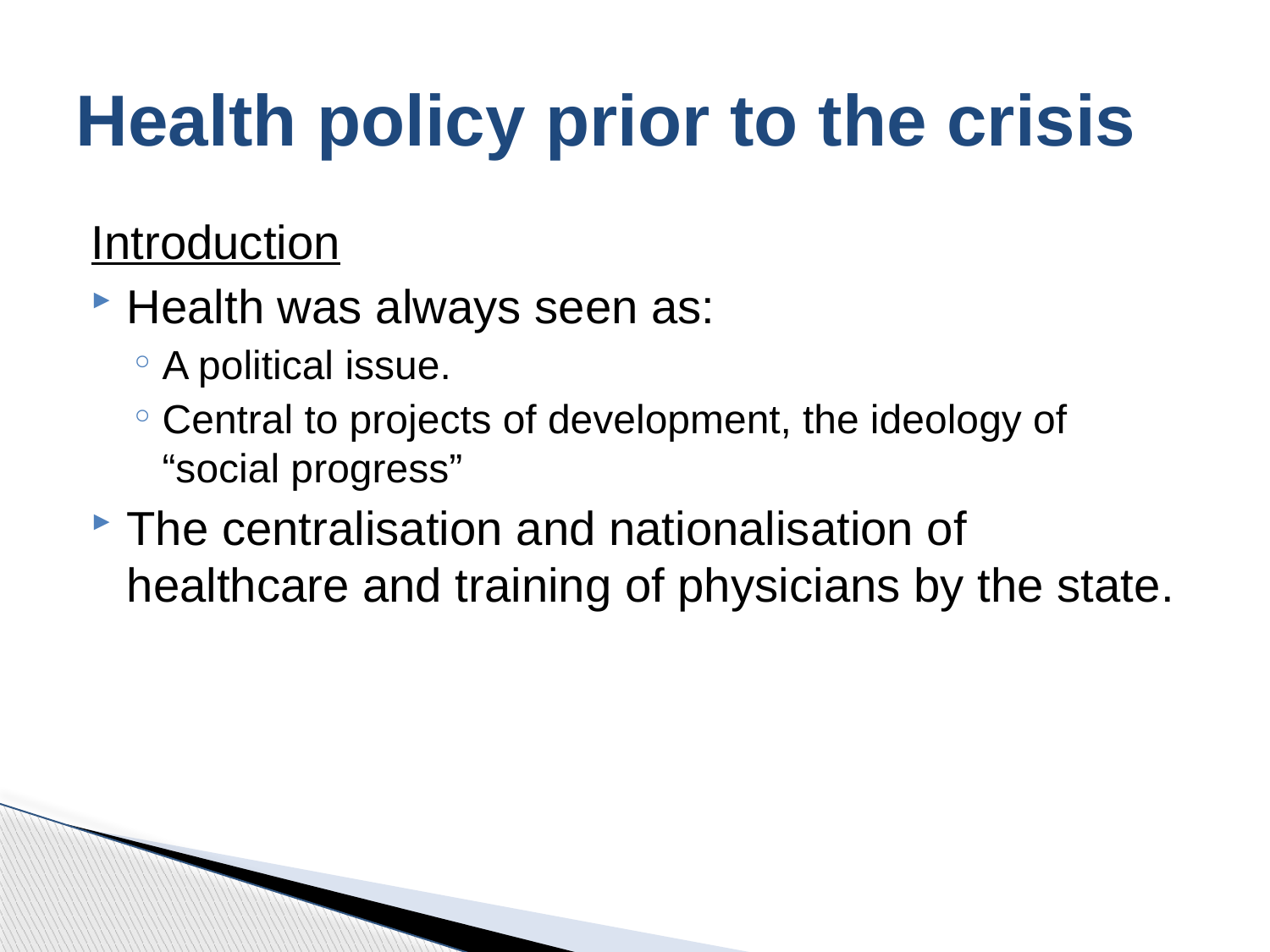

# Health policy prior to the crisis
Introduction
Health was always seen as:
A political issue.
Central to projects of development, the ideology of “social progress”
The centralisation and nationalisation of healthcare and training of physicians by the state.